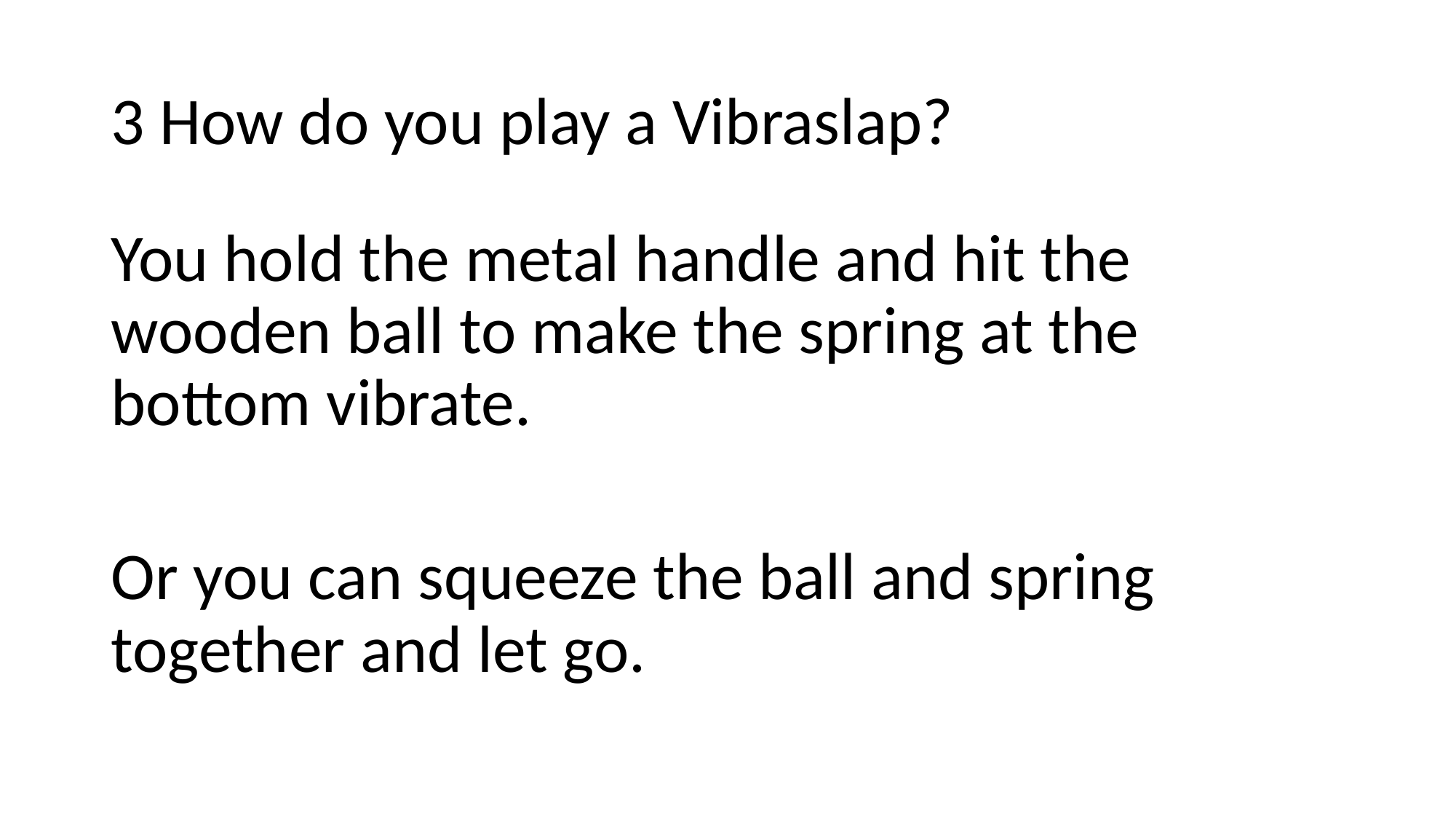

# 3 How do you play a Vibraslap?
You hold the metal handle and hit the wooden ball to make the spring at the bottom vibrate.

Or you can squeeze the ball and spring together and let go.